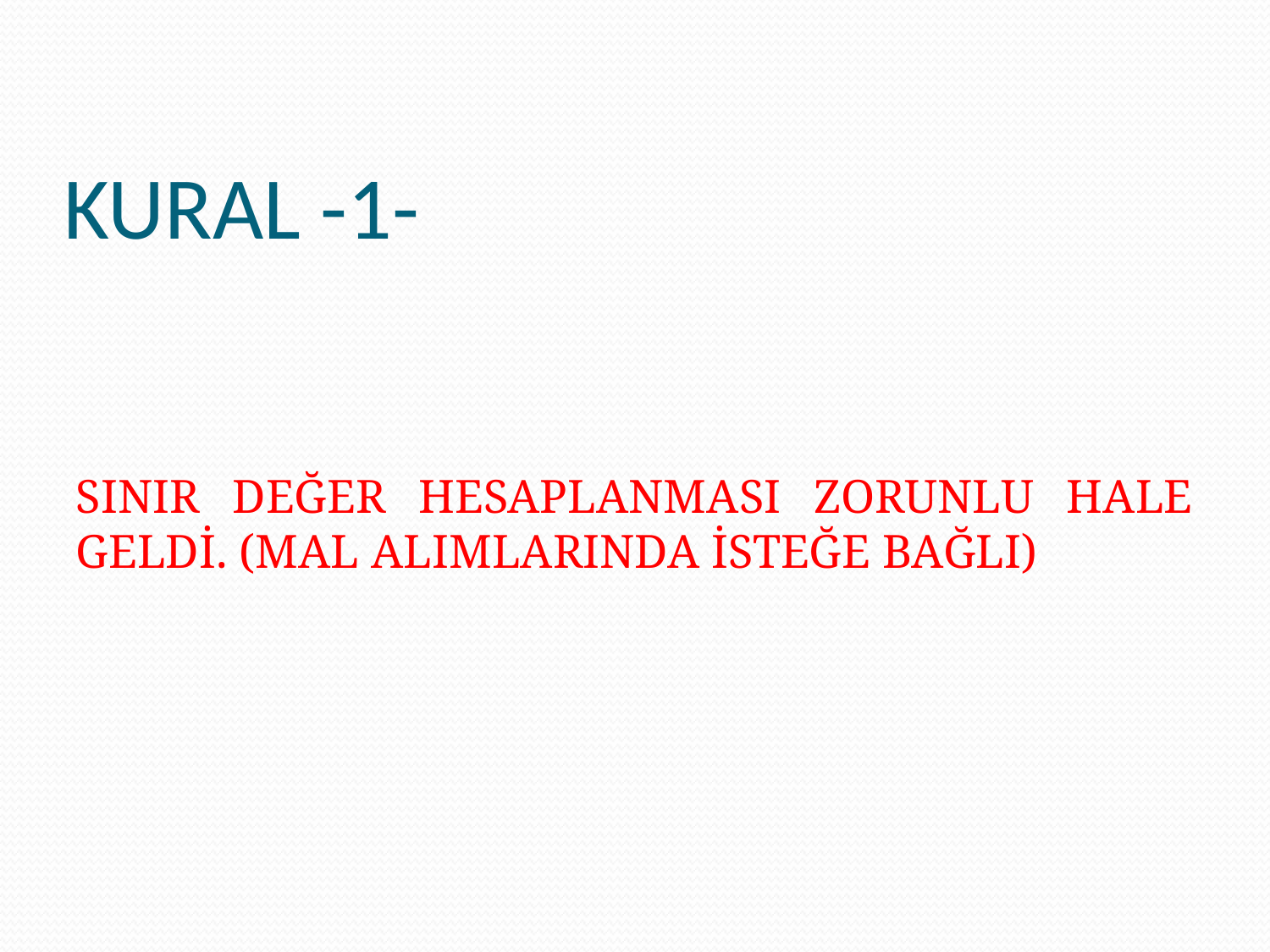

# KURAL -1-

SINIR DEĞER HESAPLANMASI ZORUNLU HALE GELDİ. (MAL ALIMLARINDA İSTEĞE BAĞLI)